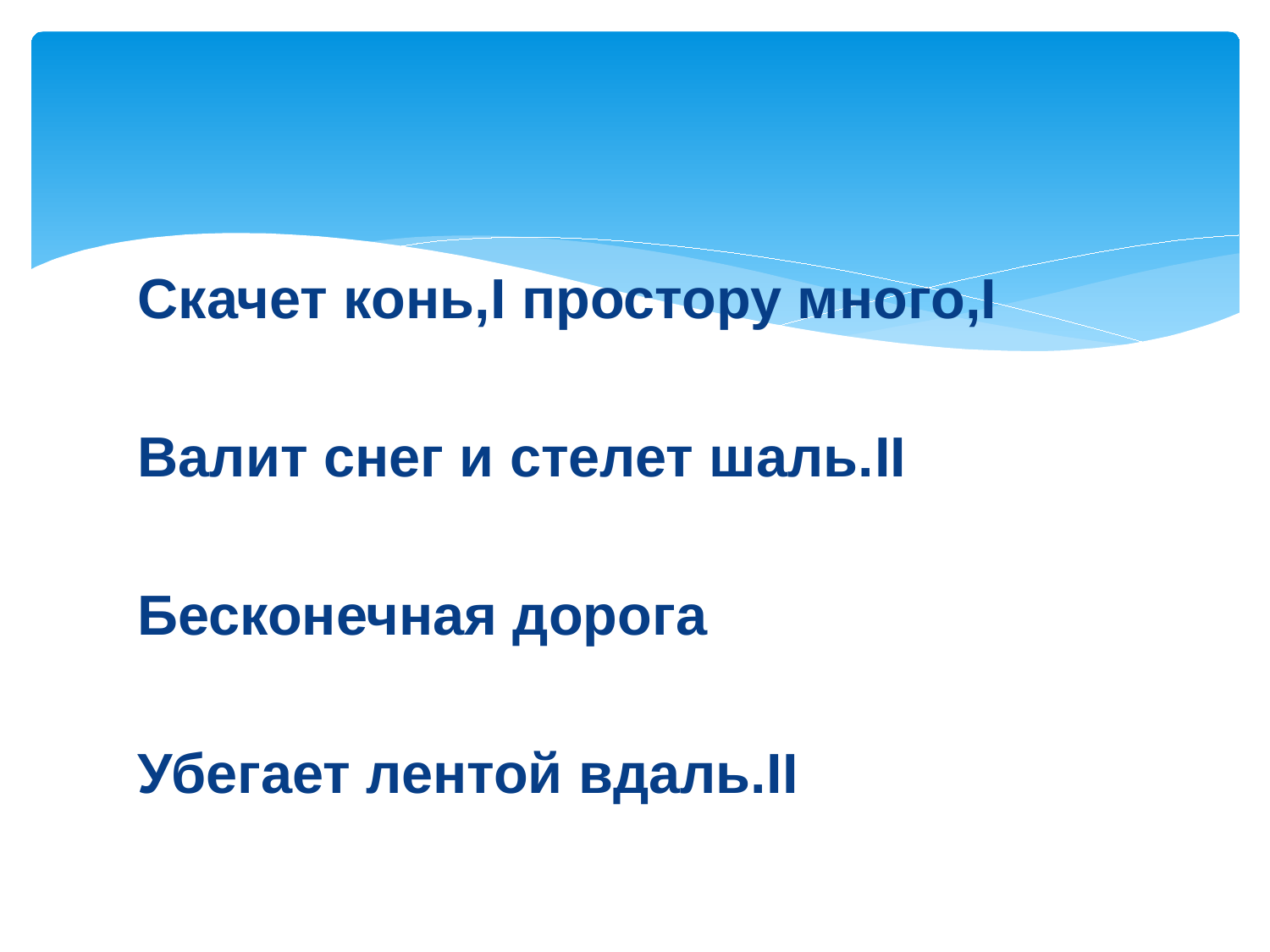

#
Скачет конь,I простору много,I

Валит снег и стелет шаль.II

Бесконечная дорога

Убегает лентой вдаль.II